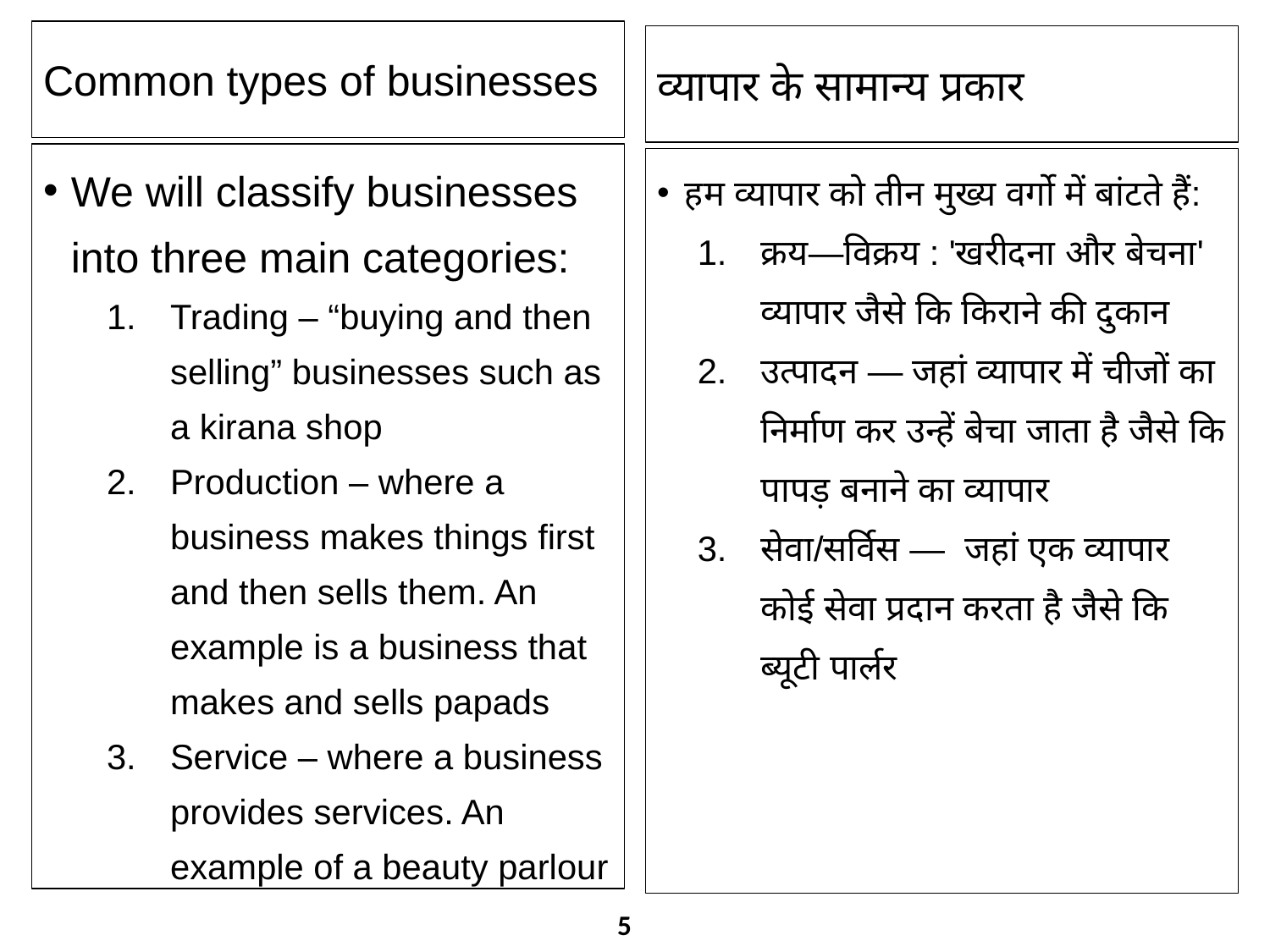

Common types of businesses
व्यापार के सामान्य प्रकार
We will classify businesses into three main categories:
Trading – “buying and then selling” businesses such as a kirana shop
Production – where a business makes things first and then sells them. An example is a business that makes and sells papads
Service – where a business provides services. An example of a beauty parlour
हम व्यापार को तीन मुख्य वर्गो में बांटते हैं:
क्रय—विक्रय : 'खरीदना और बेचना' व्यापार जैसे कि किराने की दुकान
उत्पादन — जहां व्यापार में चीजों का निर्माण कर उन्हें बेचा जाता है जैसे कि पापड़ बनाने का व्यापार
सेवा/सर्विस —  जहां एक व्यापार कोई सेवा प्रदान करता है जैसे कि ब्यूटी पार्लर
5